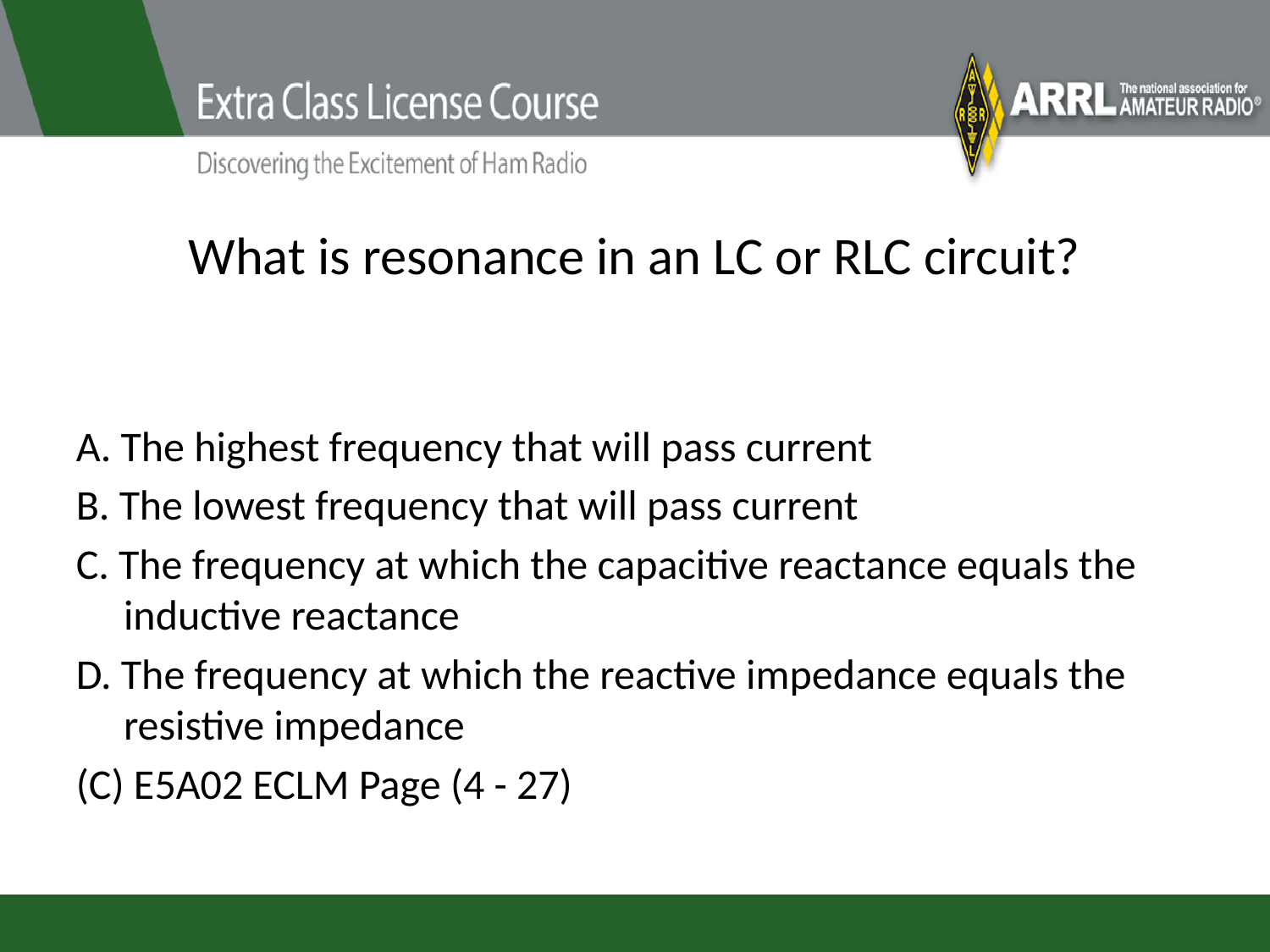

# What is resonance in an LC or RLC circuit?
A. The highest frequency that will pass current
B. The lowest frequency that will pass current
C. The frequency at which the capacitive reactance equals the inductive reactance
D. The frequency at which the reactive impedance equals the resistive impedance
(C) E5A02 ECLM Page (4 - 27)